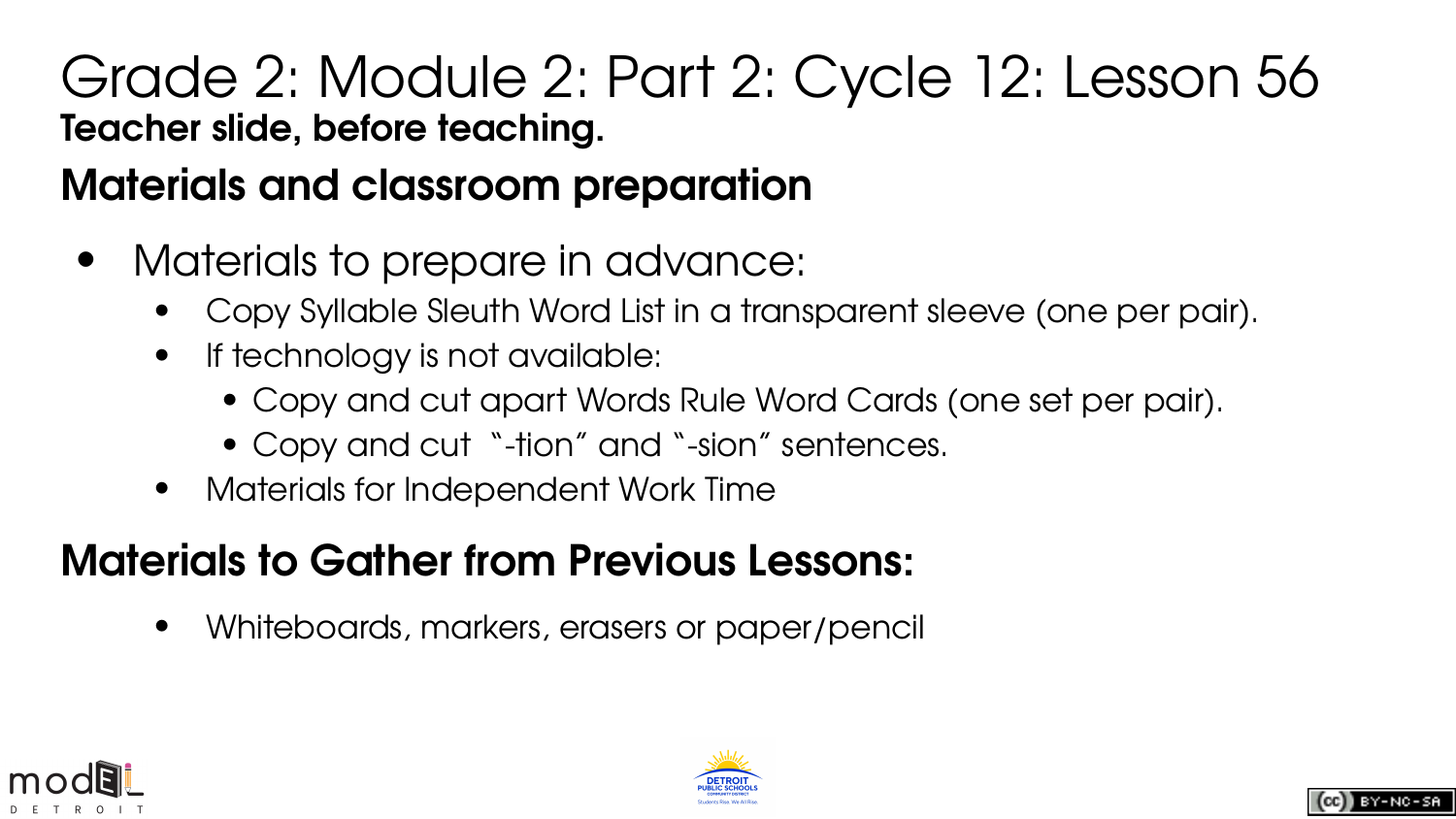

# Grade 2: Module 2: Part 2: Cycle 12: Lesson 56
Teacher slide, before teaching.
Materials and classroom preparation
Materials to prepare in advance:
Copy Syllable Sleuth Word List in a transparent sleeve (one per pair).
If technology is not available:
Copy and cut apart Words Rule Word Cards (one set per pair).
Copy and cut  “-tion” and “-sion” sentences.
Materials for Independent Work Time
Materials to Gather from Previous Lessons:
Whiteboards, markers, erasers or paper/pencil